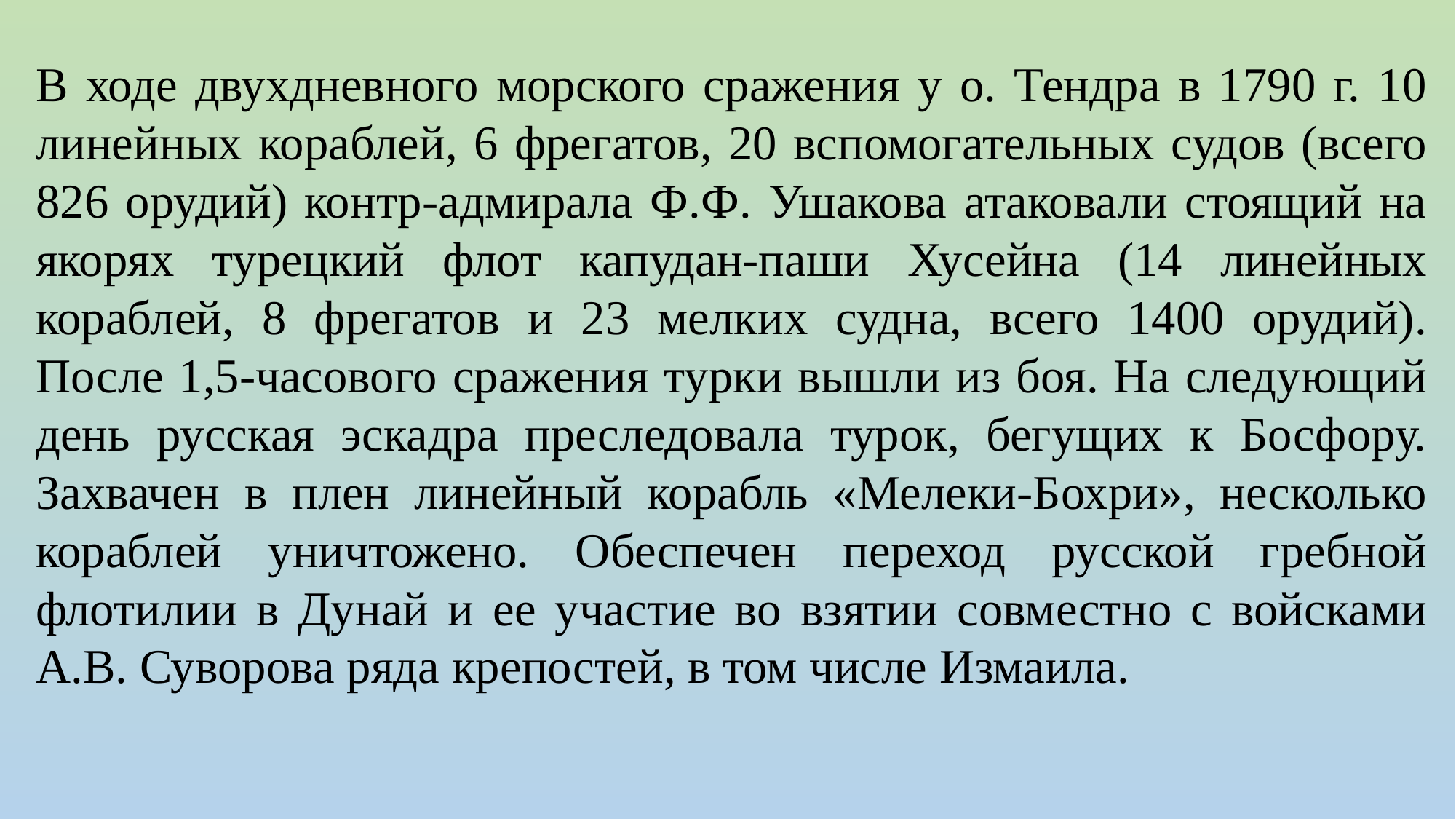

В ходе двухдневного морского сражения у о. Тендра в 1790 г. 10 линейных кораблей, 6 фрегатов, 20 вспомогательных судов (всего 826 орудий) контр-адмирала Ф.Ф. Ушакова атаковали стоящий на якорях турецкий флот капудан-паши Хусейна (14 линейных кораблей, 8 фрегатов и 23 мелких судна, всего 1400 орудий). После 1,5-часового сражения турки вышли из боя. На следующий день русская эскадра преследовала турок, бегущих к Босфору. Захвачен в плен линейный корабль «Мелеки-Бохри», несколько кораблей уничтожено. Обеспечен переход русской гребной флотилии в Дунай и ее участие во взятии совместно с войсками А.В. Суворова ряда крепостей, в том числе Измаила.